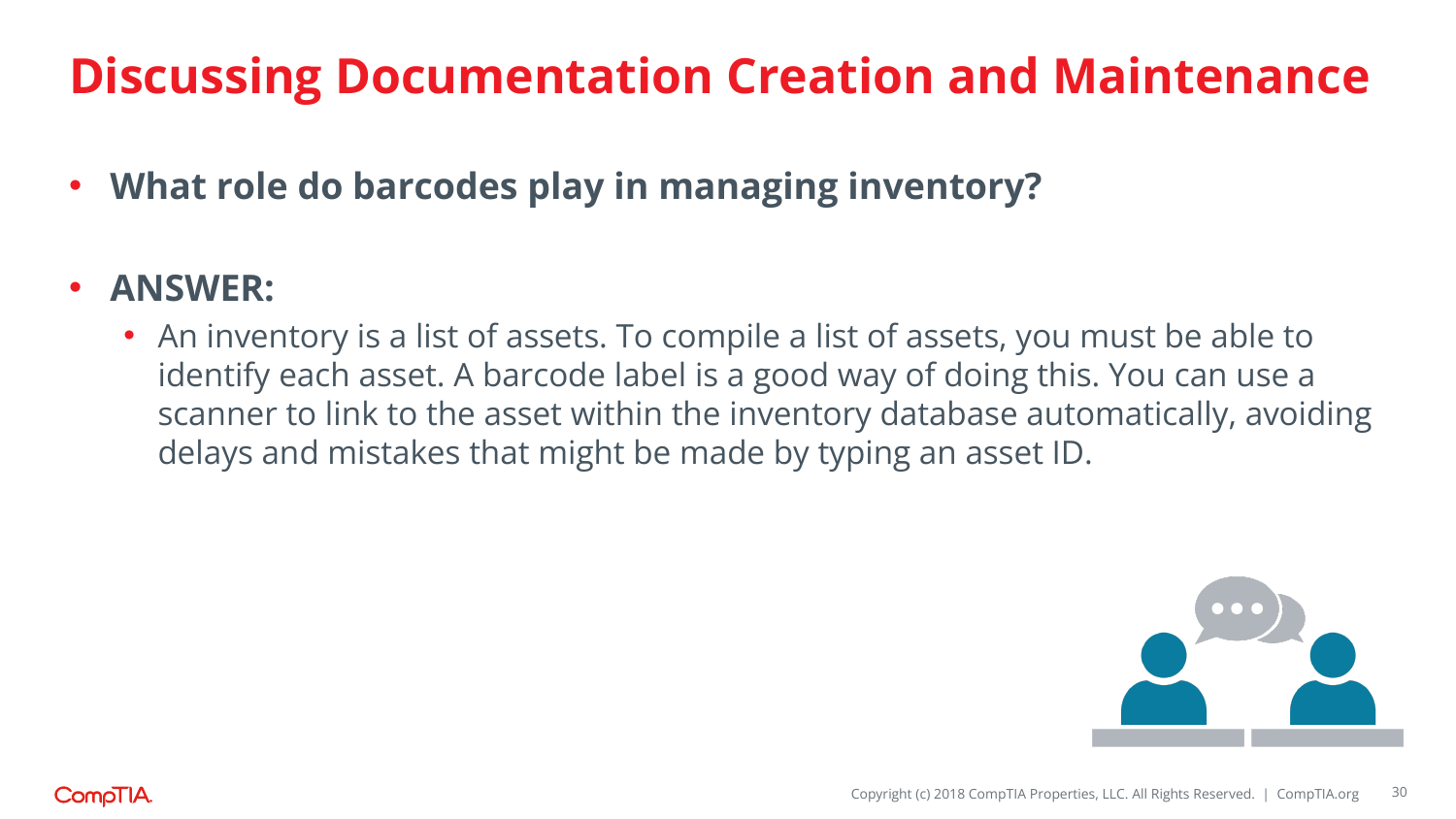

# Discussing Documentation Creation and Maintenance
What role do barcodes play in managing inventory?

ANSWER:
An inventory is a list of assets. To compile a list of assets, you must be able to identify each asset. A barcode label is a good way of doing this. You can use a scanner to link to the asset within the inventory database automatically, avoiding delays and mistakes that might be made by typing an asset ID.

30